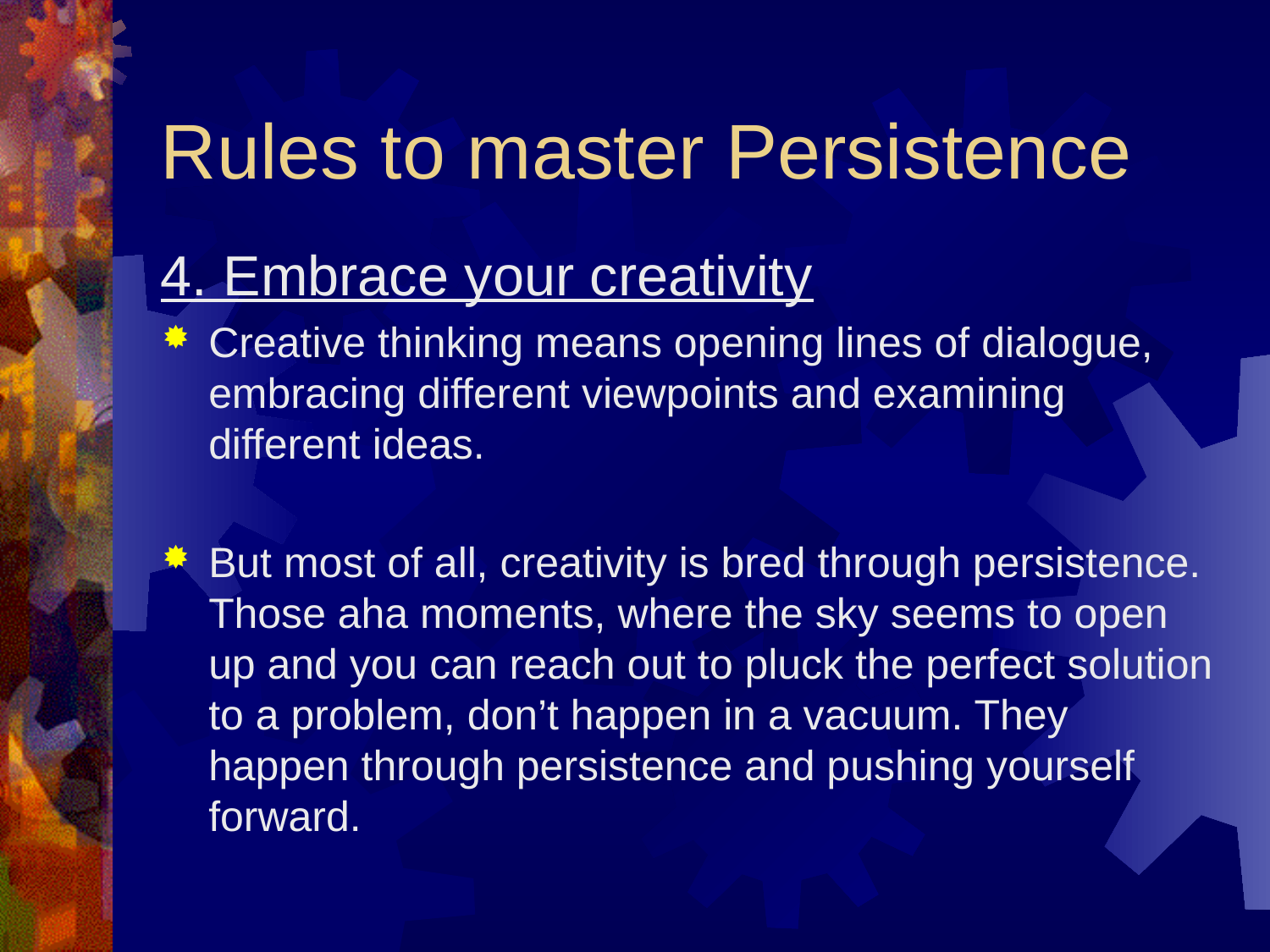

# Rules to master Persistence
4. Embrace your creativity
Creative thinking means opening lines of dialogue, embracing different viewpoints and examining different ideas.

But most of all, creativity is bred through persistence. Those aha moments, where the sky seems to open up and you can reach out to pluck the perfect solution to a problem, don’t happen in a vacuum. They happen through persistence and pushing yourself forward.